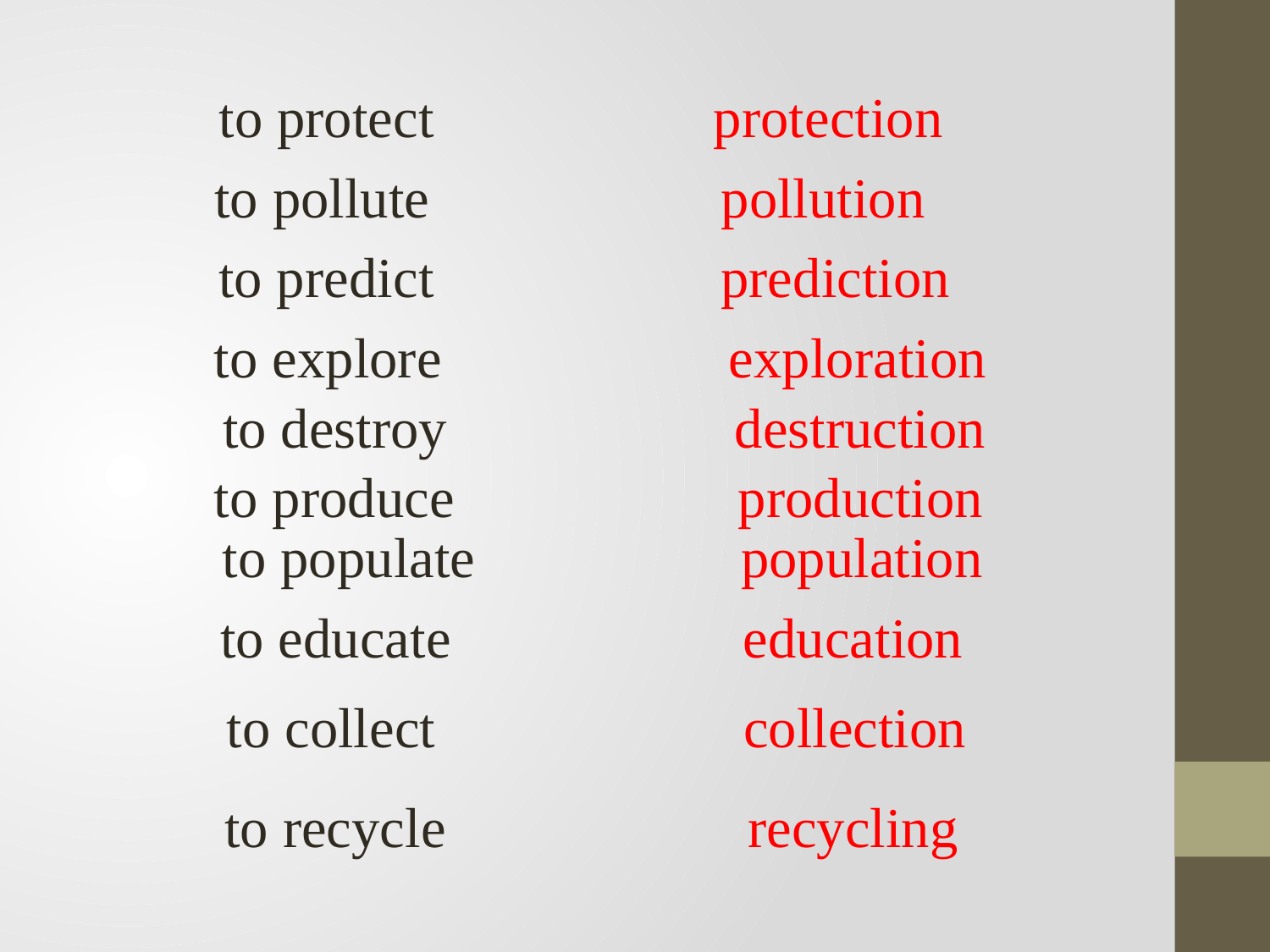

| to protect | protection |
| --- | --- |
| to pollute | pollution |
| --- | --- |
| to predict | prediction |
| --- | --- |
| to explore | exploration |
| --- | --- |
| to destroy | destruction |
| --- | --- |
| to produce | production |
| --- | --- |
| to populate | population |
| --- | --- |
| to educate | education |
| --- | --- |
| to collect | collection |
| --- | --- |
| to recycle | recycling |
| --- | --- |